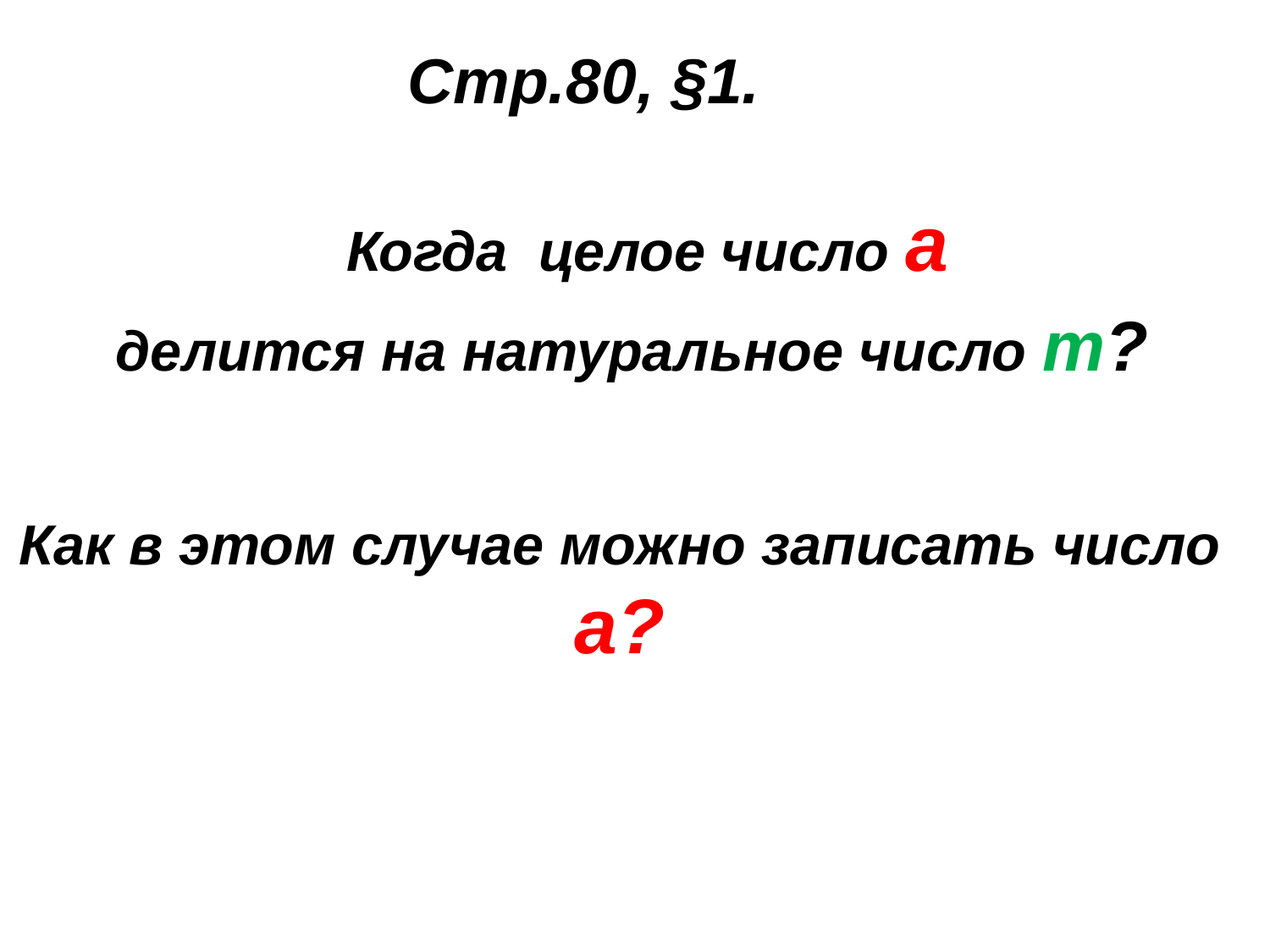

Стр.80, §1.
Когда  целое число а
делится на натуральное число т?
Как в этом случае можно записать число а?